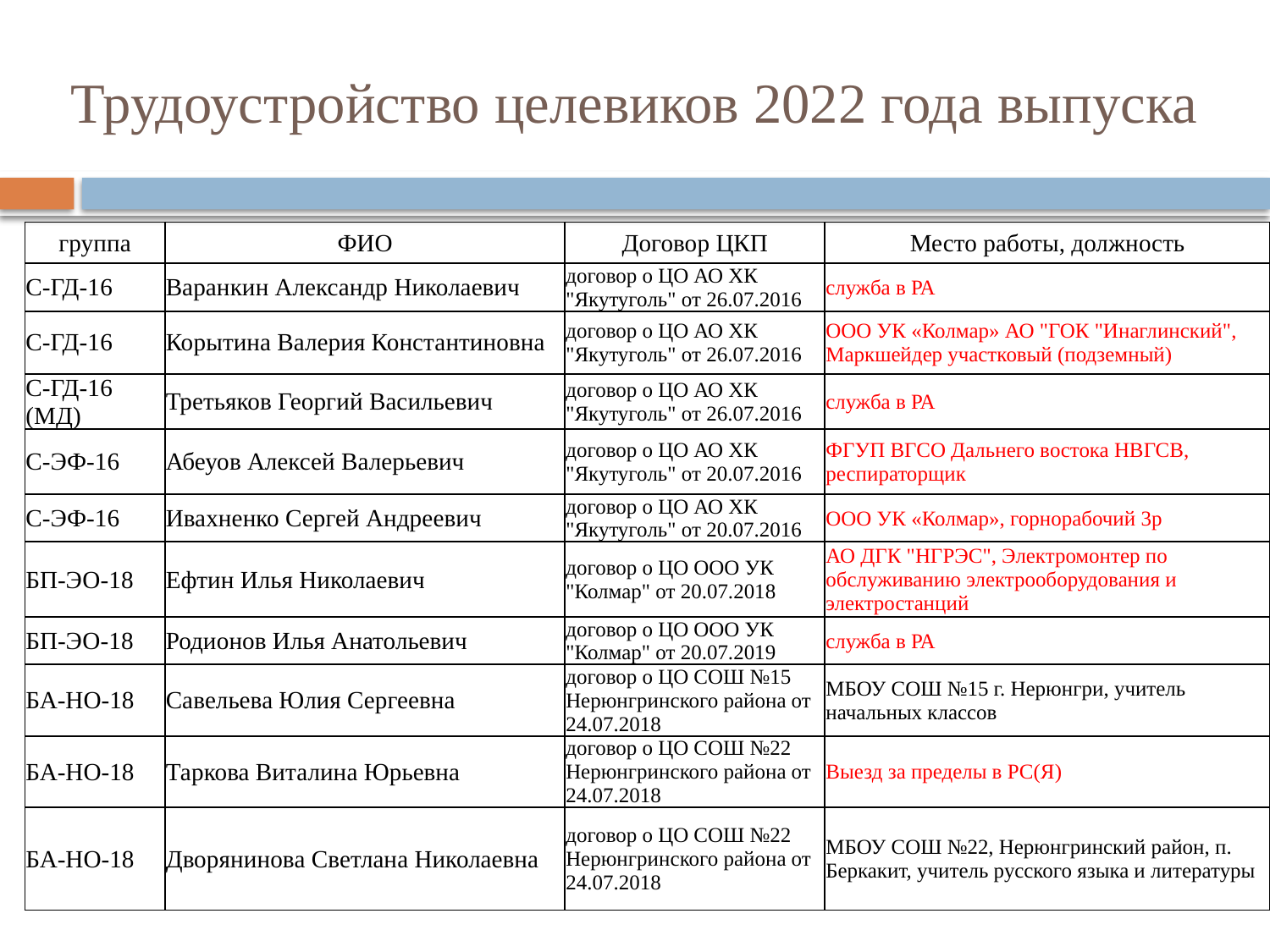

# Трудоустройство целевиков 2022 года выпуска
| группа | ФИО | Договор ЦКП | Место работы, должность |
| --- | --- | --- | --- |
| С-ГД-16 | Варанкин Александр Николаевич | договор о ЦО АО ХК "Якутуголь" от 26.07.2016 | служба в РА |
| С-ГД-16 | Корытина Валерия Константиновна | договор о ЦО АО ХК "Якутуголь" от 26.07.2016 | ООО УК «Колмар» АО "ГОК "Инаглинский", Маркшейдер участковый (подземный) |
| С-ГД-16 (МД) | Третьяков Георгий Васильевич | договор о ЦО АО ХК "Якутуголь" от 26.07.2016 | служба в РА |
| С-ЭФ-16 | Абеуов Алексей Валерьевич | договор о ЦО АО ХК "Якутуголь" от 20.07.2016 | ФГУП ВГСО Дальнего востока НВГСВ, респираторщик |
| С-ЭФ-16 | Ивахненко Сергей Андреевич | договор о ЦО АО ХК "Якутуголь" от 20.07.2016 | ООО УК «Колмар», горнорабочий 3р |
| БП-ЭО-18 | Ефтин Илья Николаевич | договор о ЦО ООО УК "Колмар" от 20.07.2018 | АО ДГК "НГРЭС", Электромонтер по обслуживанию электрооборудования и электростанций |
| БП-ЭО-18 | Родионов Илья Анатольевич | договор о ЦО ООО УК "Колмар" от 20.07.2019 | служба в РА |
| БА-НО-18 | Савельева Юлия Сергеевна | договор о ЦО СОШ №15 Нерюнгринского района от 24.07.2018 | МБОУ СОШ №15 г. Нерюнгри, учитель начальных классов |
| БА-НО-18 | Таркова Виталина Юрьевна | договор о ЦО СОШ №22 Нерюнгринского района от 24.07.2018 | Выезд за пределы в РС(Я) |
| БА-НО-18 | Дворянинова Светлана Николаевна | договор о ЦО СОШ №22 Нерюнгринского района от 24.07.2018 | МБОУ СОШ №22, Нерюнгринский район, п. Беркакит, учитель русского языка и литературы |